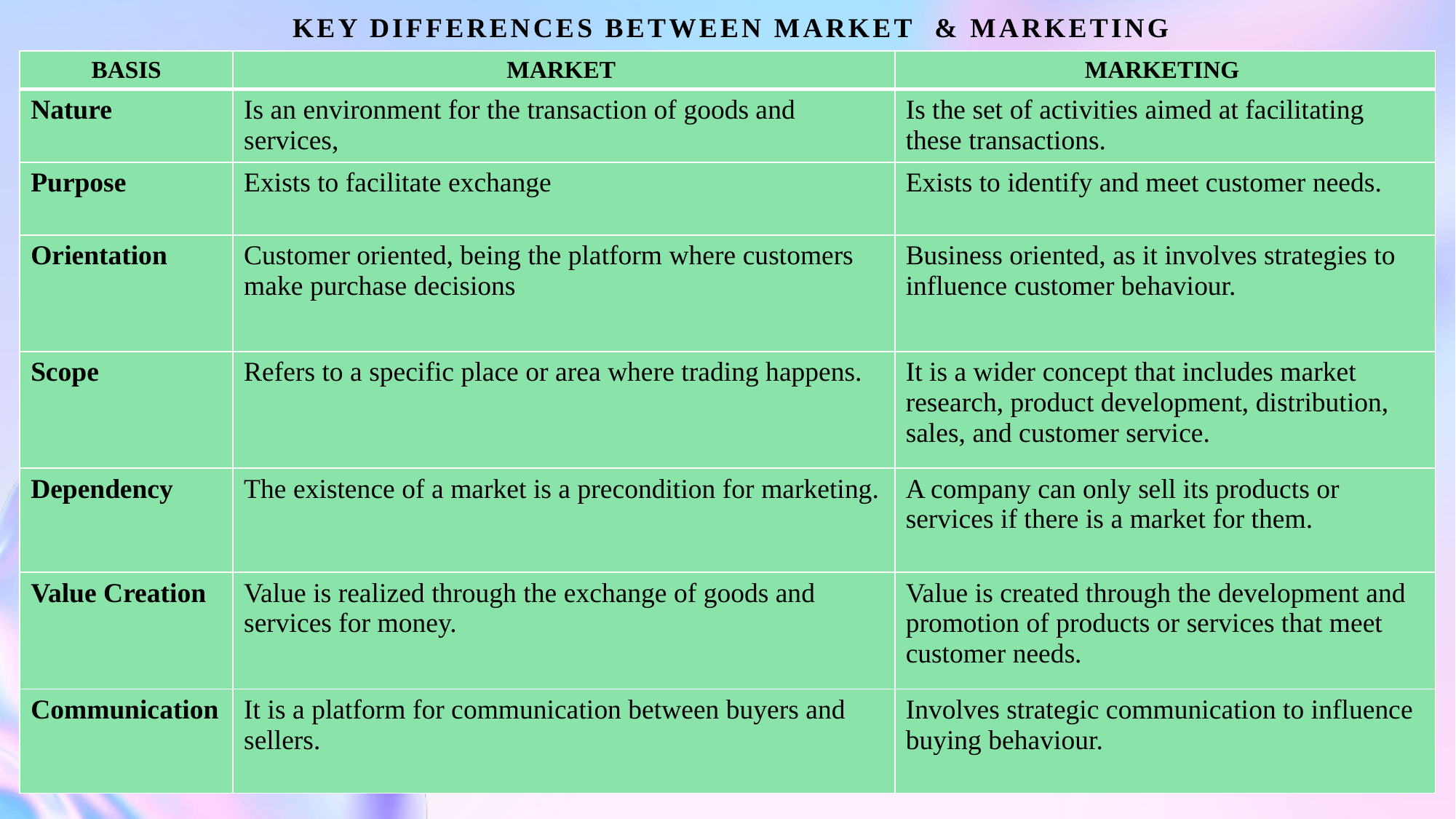

KEY DIFFERENCES BETWEEN MARKET  & MARKETING
| BASIS | MARKET | MARKETING |
| --- | --- | --- |
| Nature | Is an environment for the transaction of goods and services, | Is the set of activities aimed at facilitating these transactions. |
| Purpose | Exists to facilitate exchange | Exists to identify and meet customer needs. |
| Orientation | Customer oriented, being the platform where customers make purchase decisions | Business oriented, as it involves strategies to influence customer behaviour. |
| Scope | Refers to a specific place or area where trading happens. | It is a wider concept that includes market research, product development, distribution, sales, and customer service. |
| Dependency | The existence of a market is a precondition for marketing. | A company can only sell its products or services if there is a market for them. |
| Value Creation | Value is realized through the exchange of goods and services for money. | Value is created through the development and promotion of products or services that meet customer needs. |
| Communication | It is a platform for communication between buyers and sellers. | Involves strategic communication to influence buying behaviour. |
#